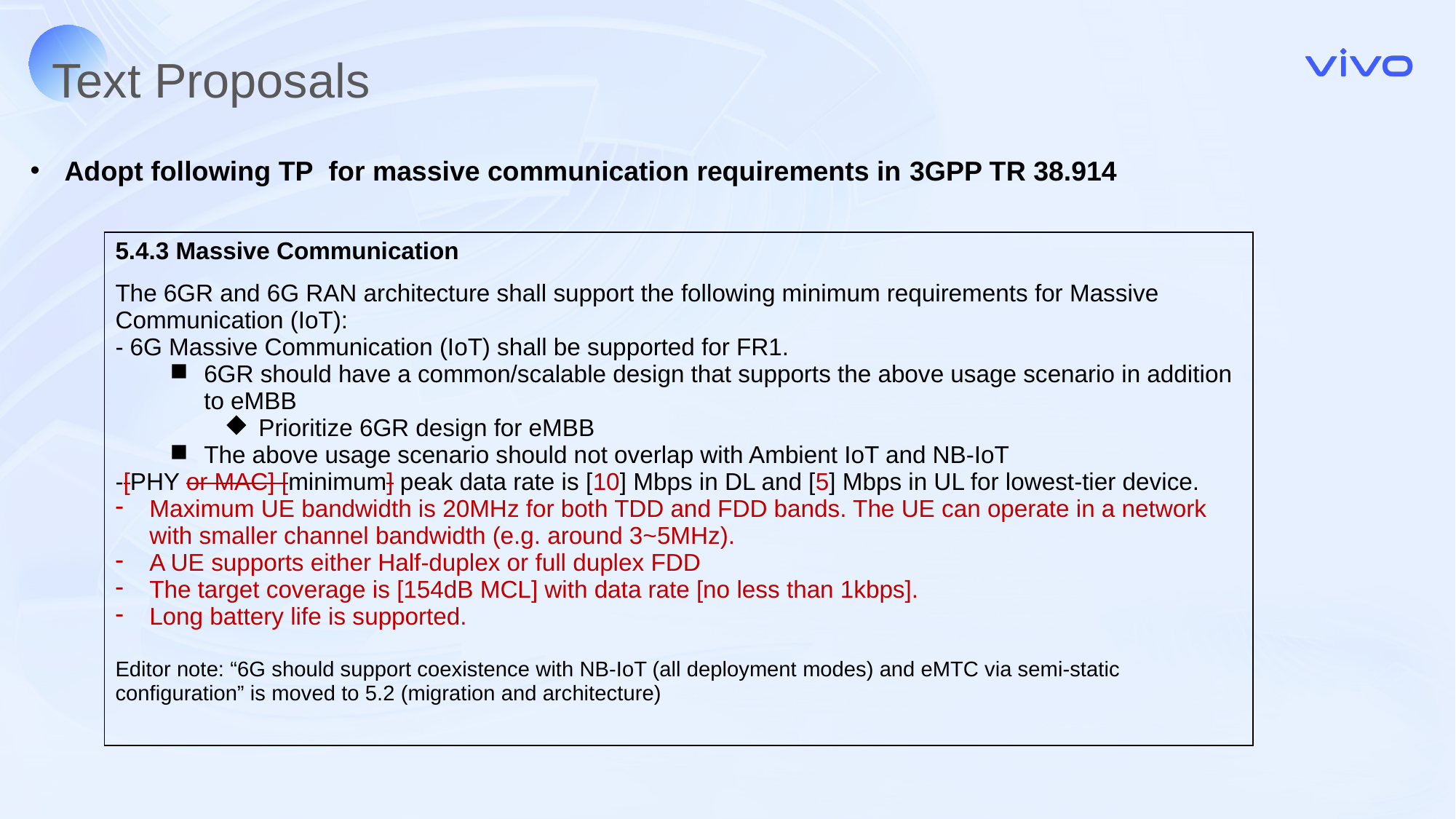

Text Proposals
Adopt following TP  for massive communication requirements in 3GPP TR 38.914
| 5.4.3 Massive Communication The 6GR and 6G RAN architecture shall support the following minimum requirements for Massive Communication (IoT): - 6G Massive Communication (IoT) shall be supported for FR1. 6GR should have a common/scalable design that supports the above usage scenario in addition to eMBB Prioritize 6GR design for eMBB The above usage scenario should not overlap with Ambient IoT and NB-IoT -[PHY or MAC] [minimum] peak data rate is [10] Mbps in DL and [5] Mbps in UL for lowest-tier device. Maximum UE bandwidth is 20MHz for both TDD and FDD bands. The UE can operate in a network with smaller channel bandwidth (e.g. around 3~5MHz). A UE supports either Half-duplex or full duplex FDD The target coverage is [154dB MCL] with data rate [no less than 1kbps]. Long battery life is supported. Editor note: “6G should support coexistence with NB-IoT (all deployment modes) and eMTC via semi-static configuration” is moved to 5.2 (migration and architecture) |
| --- |